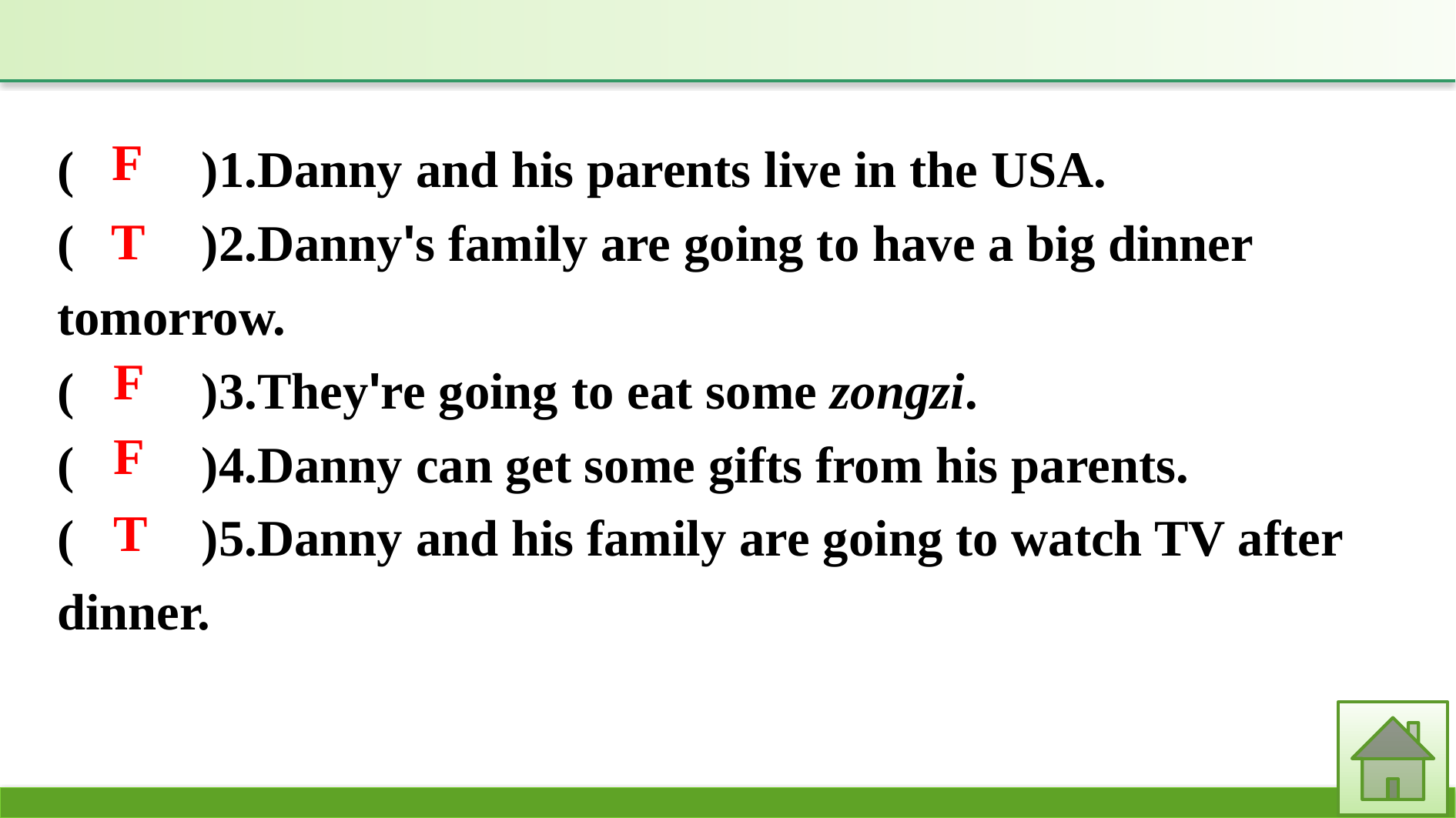

(　　)1.Danny and his parents live in the USA.
(　　)2.Danny's family are going to have a big dinner tomorrow.
(　　)3.They're going to eat some zongzi.
(　　)4.Danny can get some gifts from his parents.
(　　)5.Danny and his family are going to watch TV after dinner.
 F
 T
 F
 F
 T